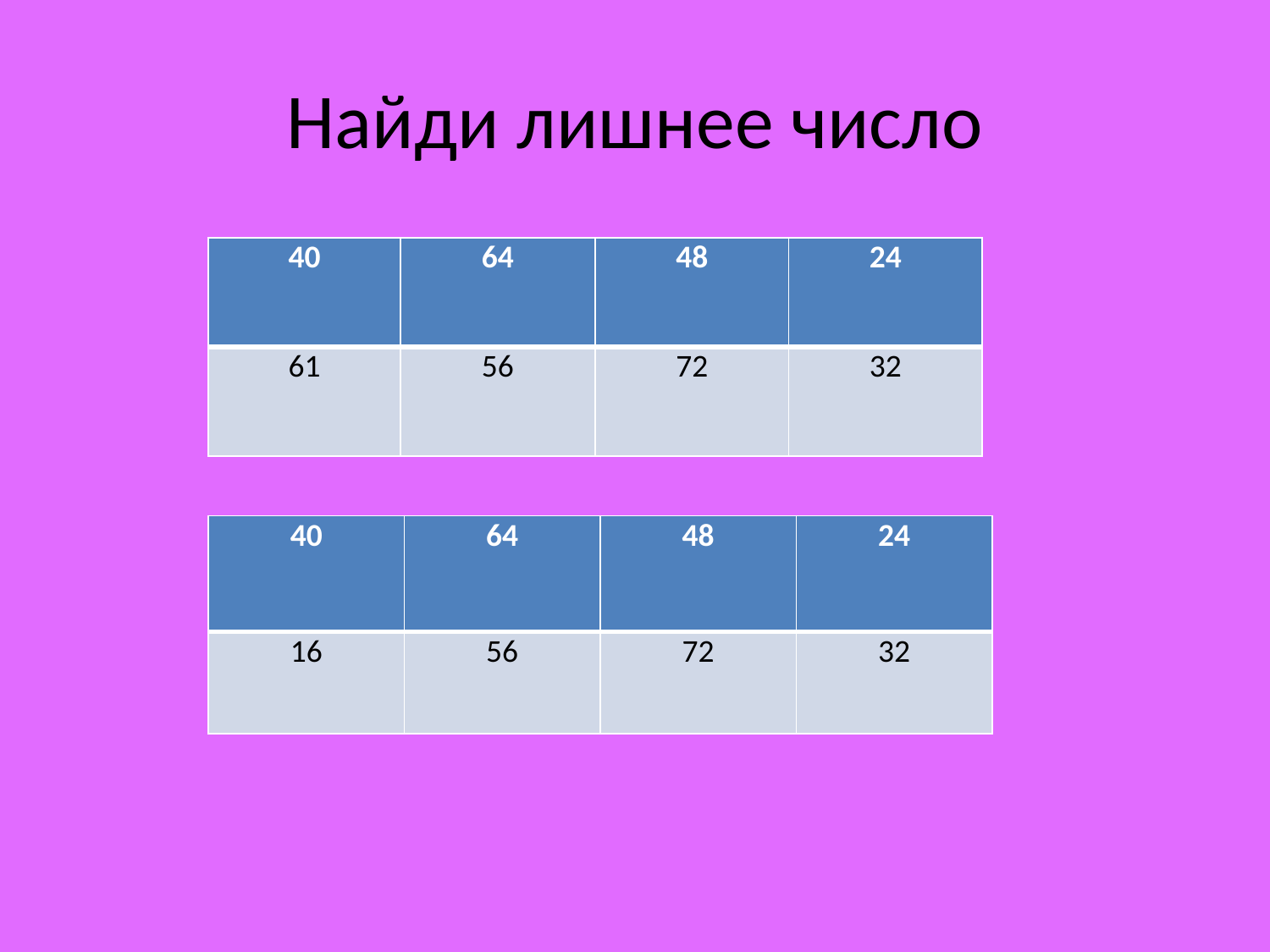

# Найди лишнее число
| 40 | 64 | 48 | 24 |
| --- | --- | --- | --- |
| 61 | 56 | 72 | 32 |
| 40 | 64 | 48 | 24 |
| --- | --- | --- | --- |
| 16 | 56 | 72 | 32 |